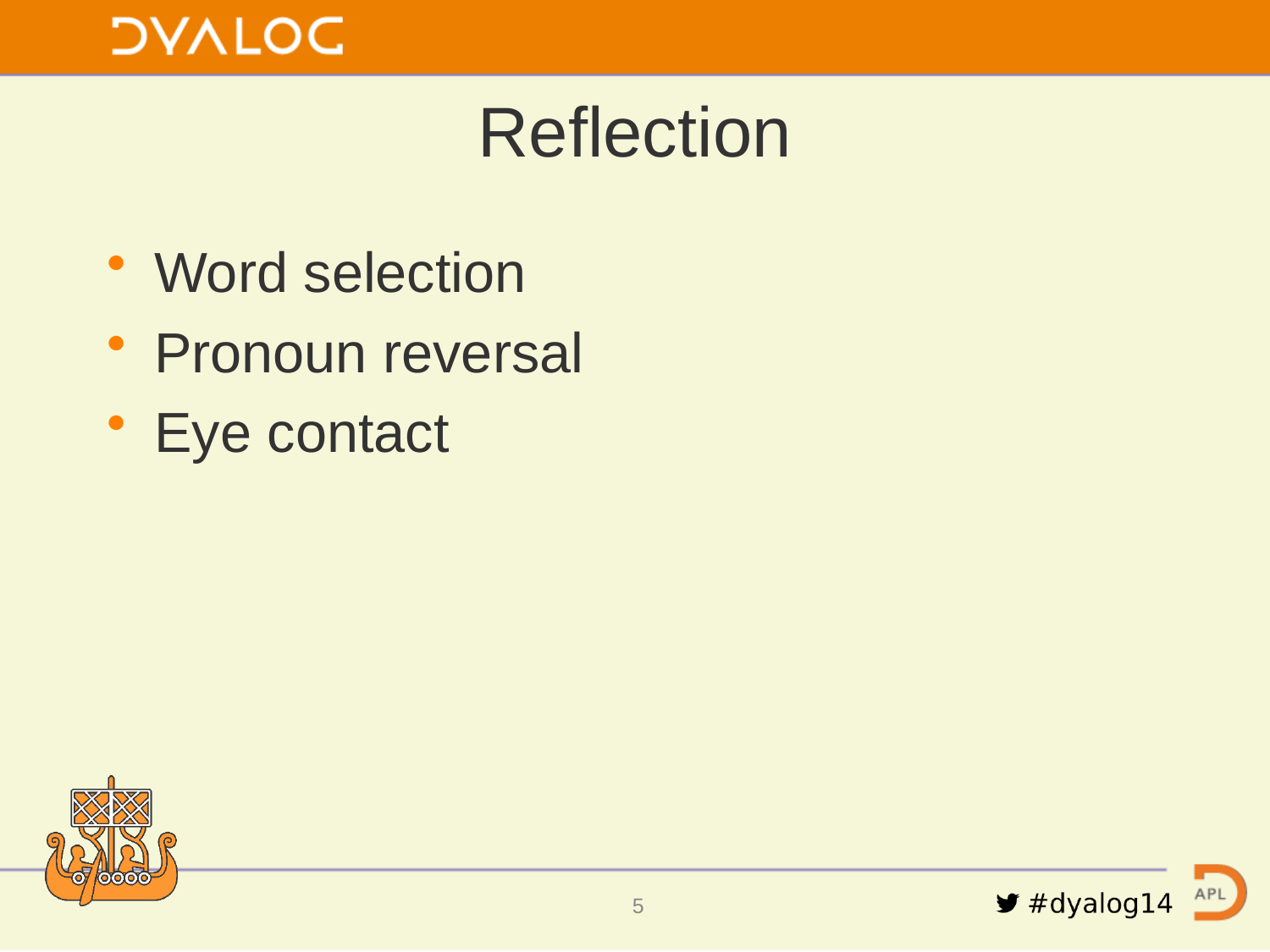

# Reflection
Word selection
Pronoun reversal
Eye contact
5